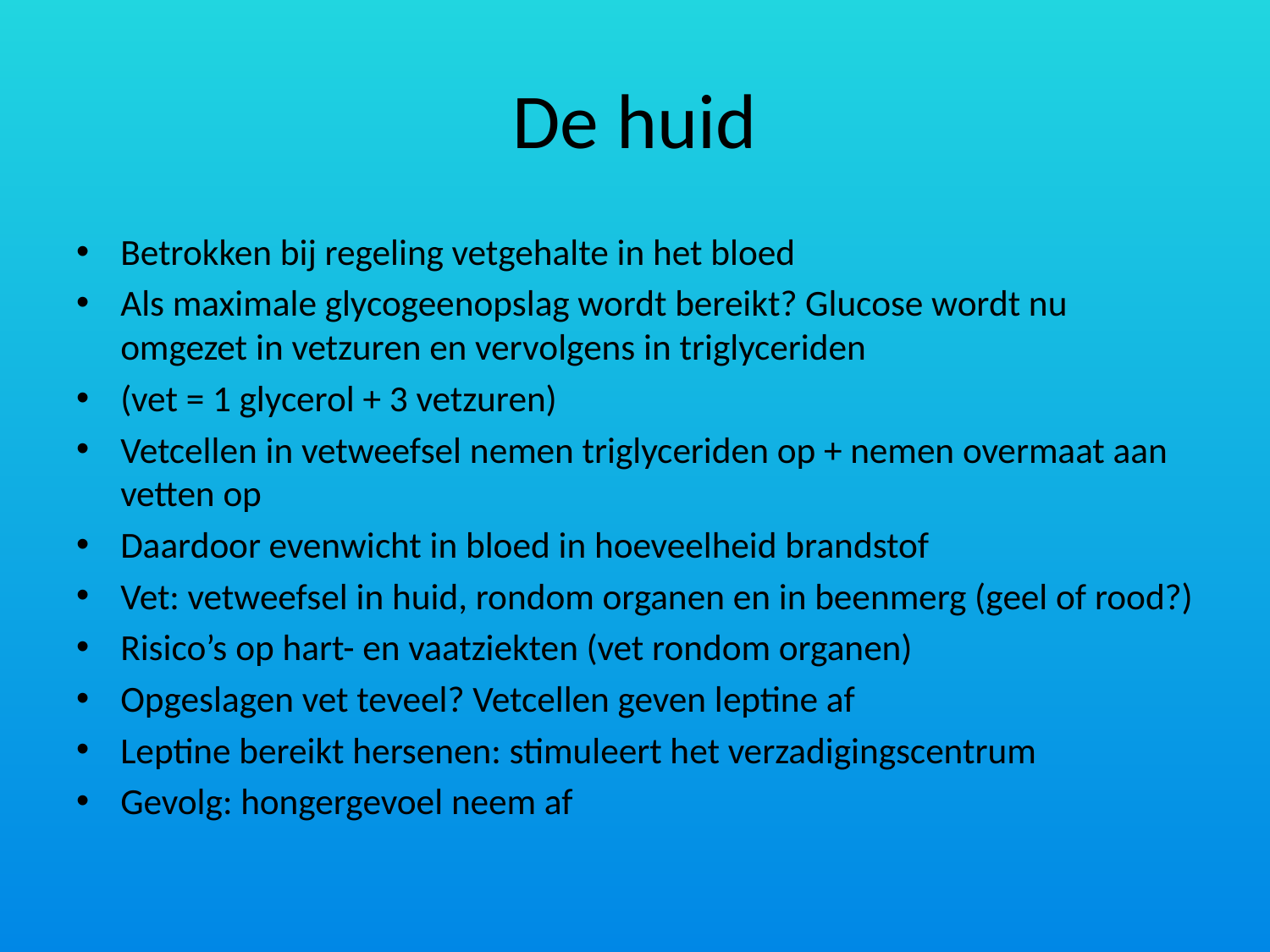

# De huid
Betrokken bij regeling vetgehalte in het bloed
Als maximale glycogeenopslag wordt bereikt? Glucose wordt nu omgezet in vetzuren en vervolgens in triglyceriden
(vet = 1 glycerol + 3 vetzuren)
Vetcellen in vetweefsel nemen triglyceriden op + nemen overmaat aan vetten op
Daardoor evenwicht in bloed in hoeveelheid brandstof
Vet: vetweefsel in huid, rondom organen en in beenmerg (geel of rood?)
Risico’s op hart- en vaatziekten (vet rondom organen)
Opgeslagen vet teveel? Vetcellen geven leptine af
Leptine bereikt hersenen: stimuleert het verzadigingscentrum
Gevolg: hongergevoel neem af